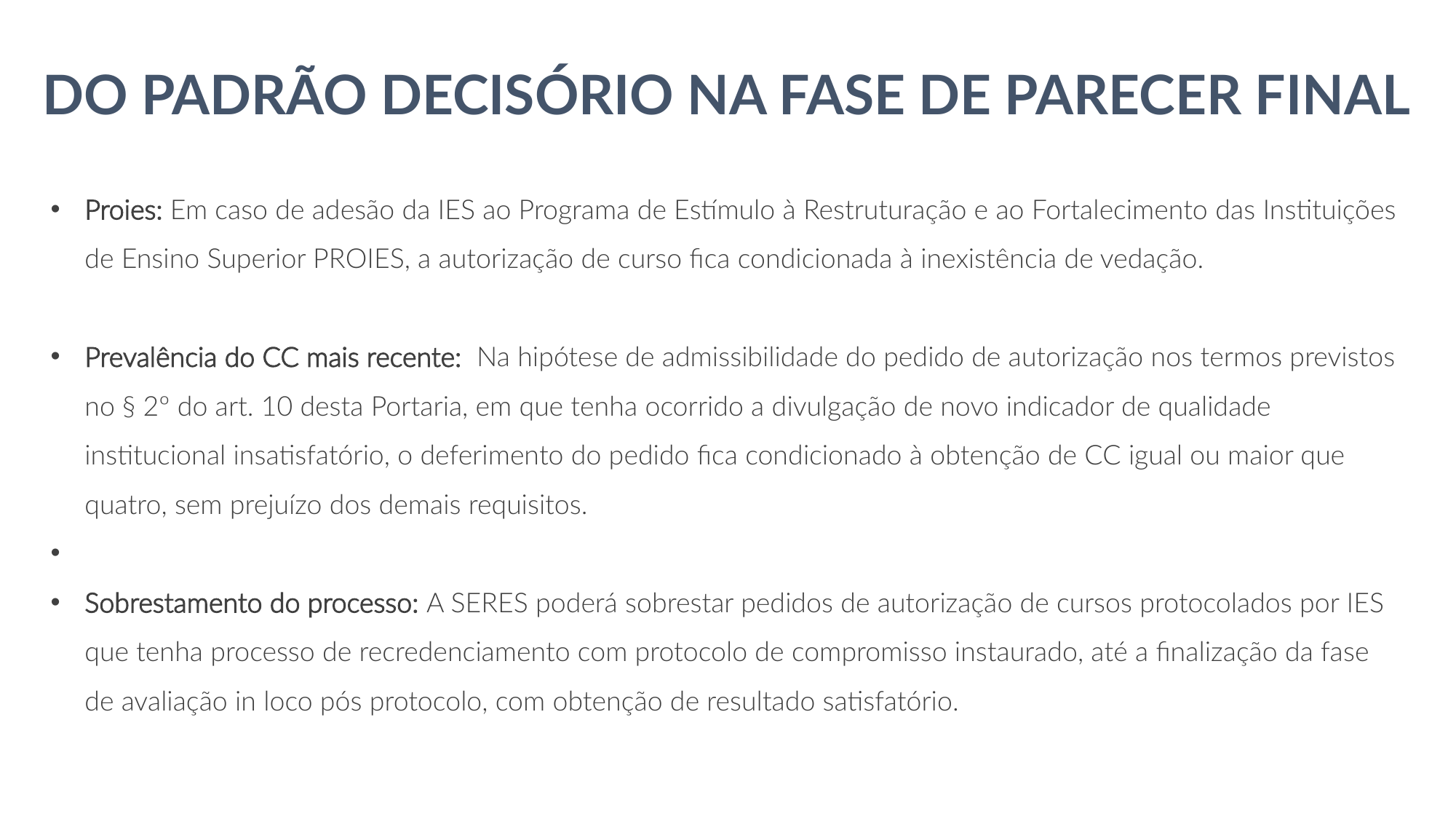

DO PADRÃO DECISÓRIO NA FASE DE PARECER FINAL
Proies: Em caso de adesão da IES ao Programa de Estímulo à Restruturação e ao Fortalecimento das Instituições de Ensino Superior PROIES, a autorização de curso fica condicionada à inexistência de vedação.

Prevalência do CC mais recente:  Na hipótese de admissibilidade do pedido de autorização nos termos previstos no § 2º do art. 10 desta Portaria, em que tenha ocorrido a divulgação de novo indicador de qualidade institucional insatisfatório, o deferimento do pedido fica condicionado à obtenção de CC igual ou maior que quatro, sem prejuízo dos demais requisitos.

Sobrestamento do processo: A SERES poderá sobrestar pedidos de autorização de cursos protocolados por IES que tenha processo de recredenciamento com protocolo de compromisso instaurado, até a finalização da fase de avaliação in loco pós protocolo, com obtenção de resultado satisfatório.